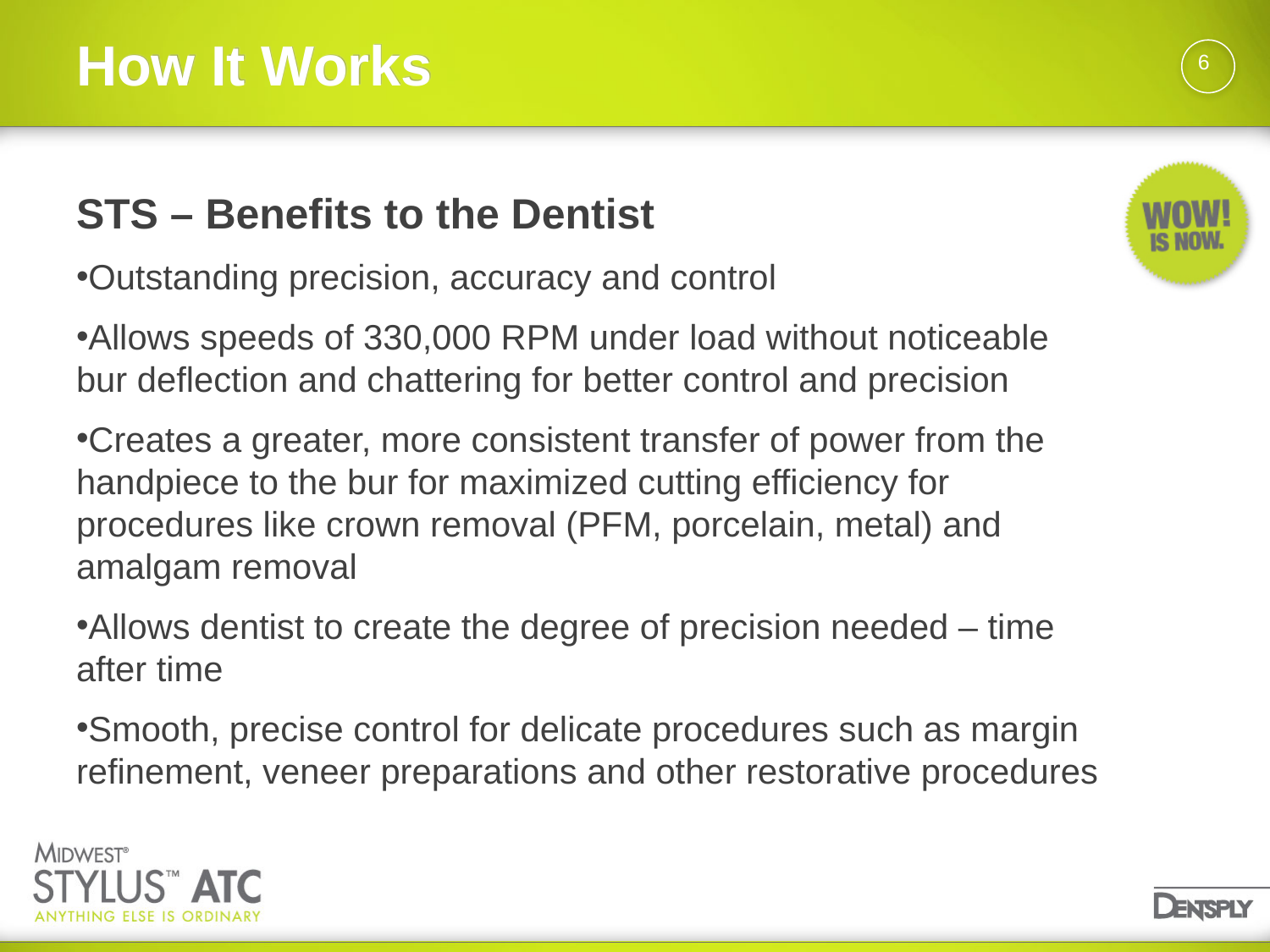

# How It Works
6
STS – Benefits to the Dentist
Outstanding precision, accuracy and control
Allows speeds of 330,000 RPM under load without noticeable bur deflection and chattering for better control and precision
Creates a greater, more consistent transfer of power from the handpiece to the bur for maximized cutting efficiency for procedures like crown removal (PFM, porcelain, metal) and amalgam removal
Allows dentist to create the degree of precision needed – time after time
Smooth, precise control for delicate procedures such as margin refinement, veneer preparations and other restorative procedures